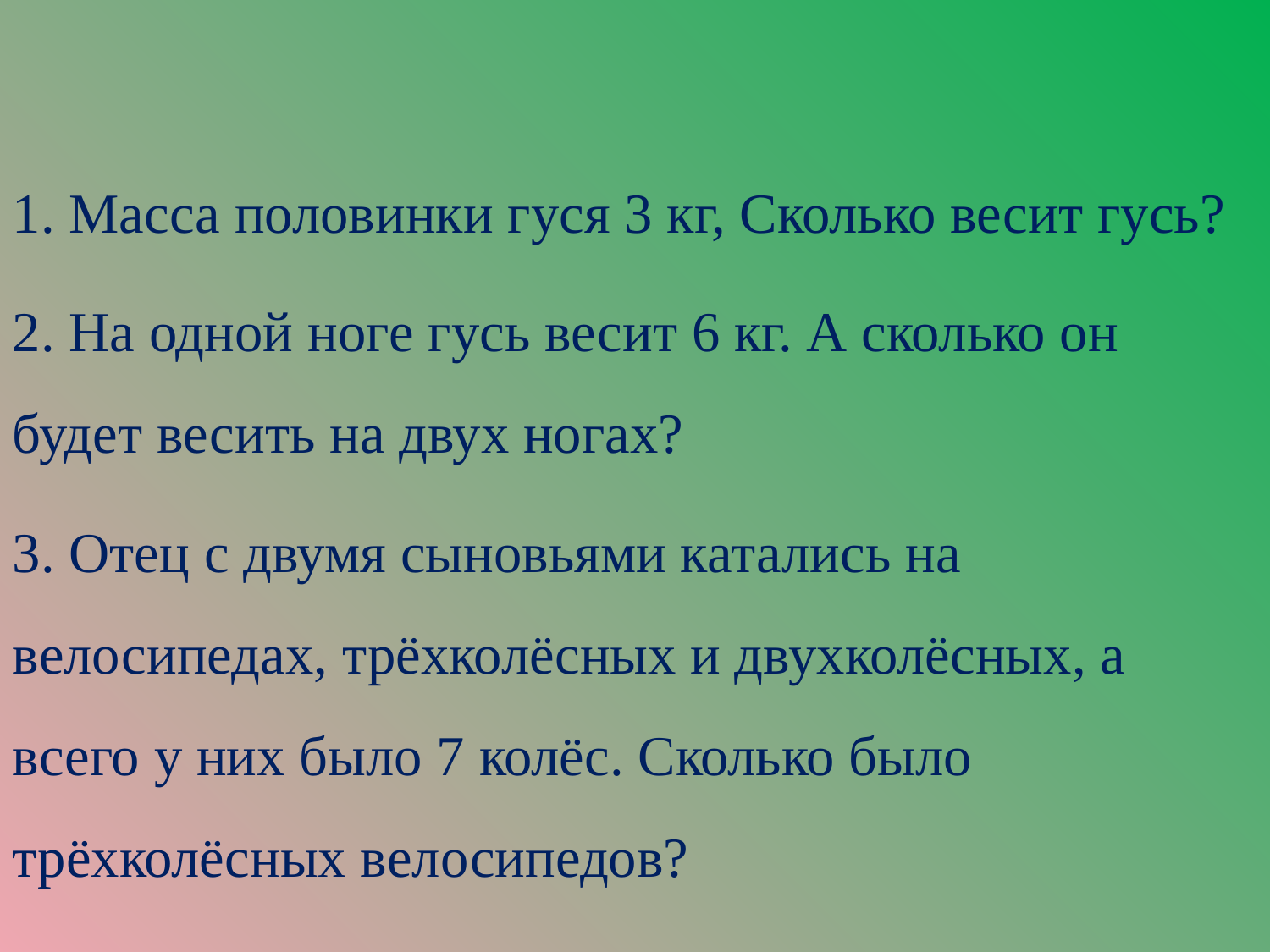

1. Масса половинки гуся 3 кг, Сколько весит гусь?
2. На одной ноге гусь весит 6 кг. А сколько он будет весить на двух ногах?
3. Отец с двумя сыновьями катались на велосипедах, трёхколёсных и двухколёсных, а всего у них было 7 колёс. Сколько было трёхколёсных велосипедов?